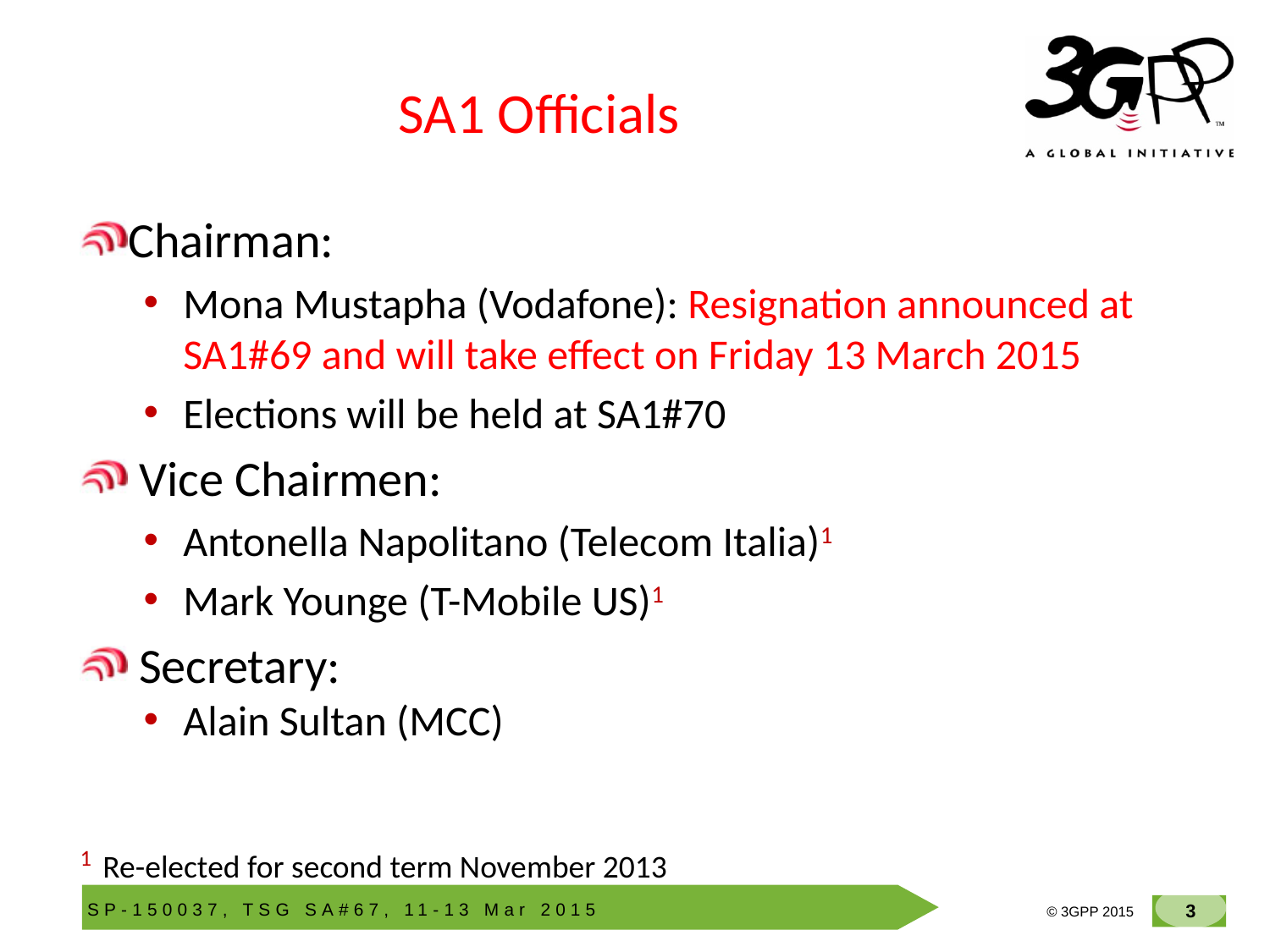

# SA1 Officials
Chairman:
Mona Mustapha (Vodafone): Resignation announced at SA1#69 and will take effect on Friday 13 March 2015
Elections will be held at SA1#70
 Vice Chairmen:
Antonella Napolitano (Telecom Italia)1
Mark Younge (T-Mobile US)1
 Secretary:
Alain Sultan (MCC)

1 Re-elected for second term November 2013